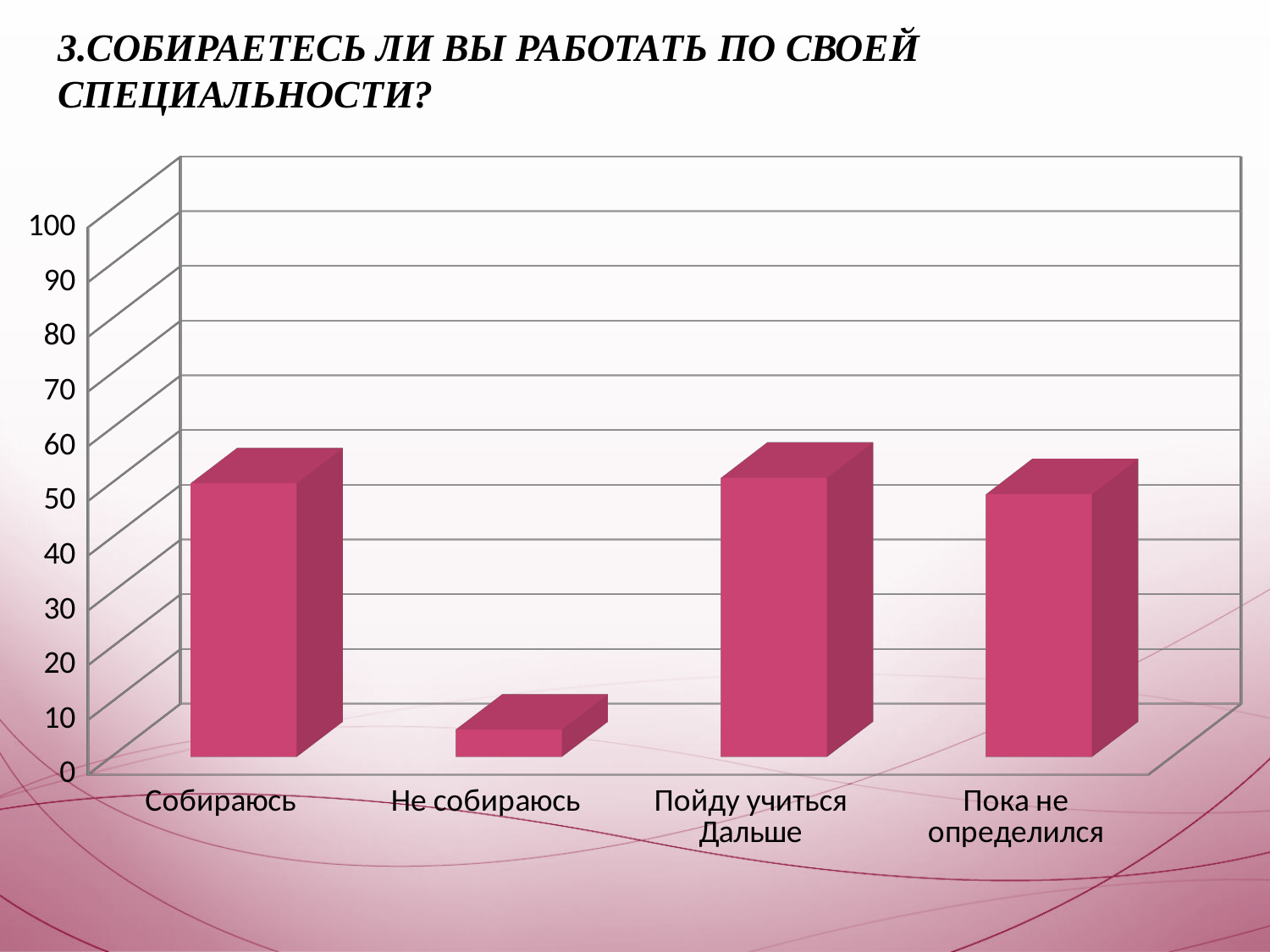

3.Собираетесь ли Вы работать по своей специальности?

[unsupported chart]